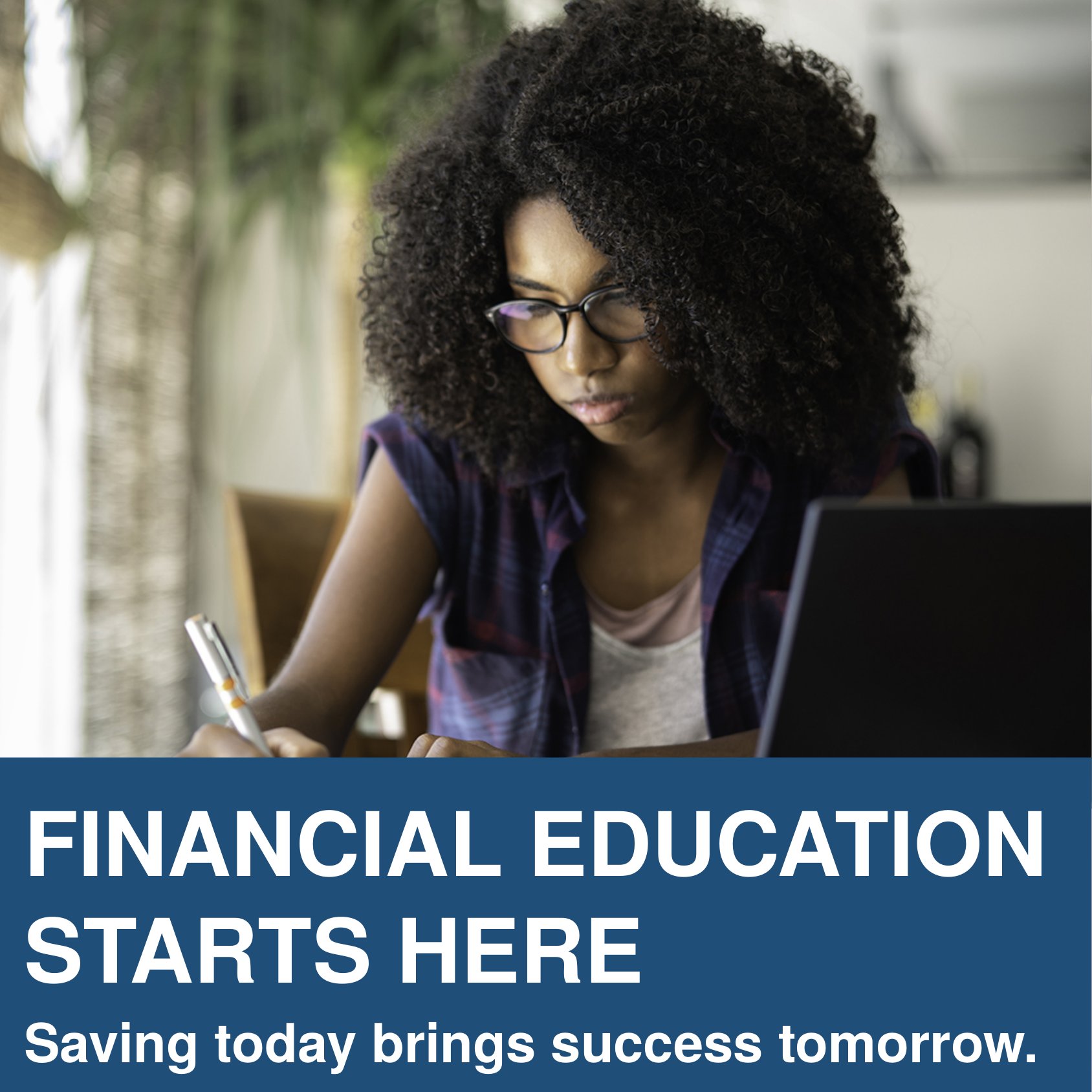

FINANCIAL EDUCATION STARTS HERE
Saving today brings success tomorrow.